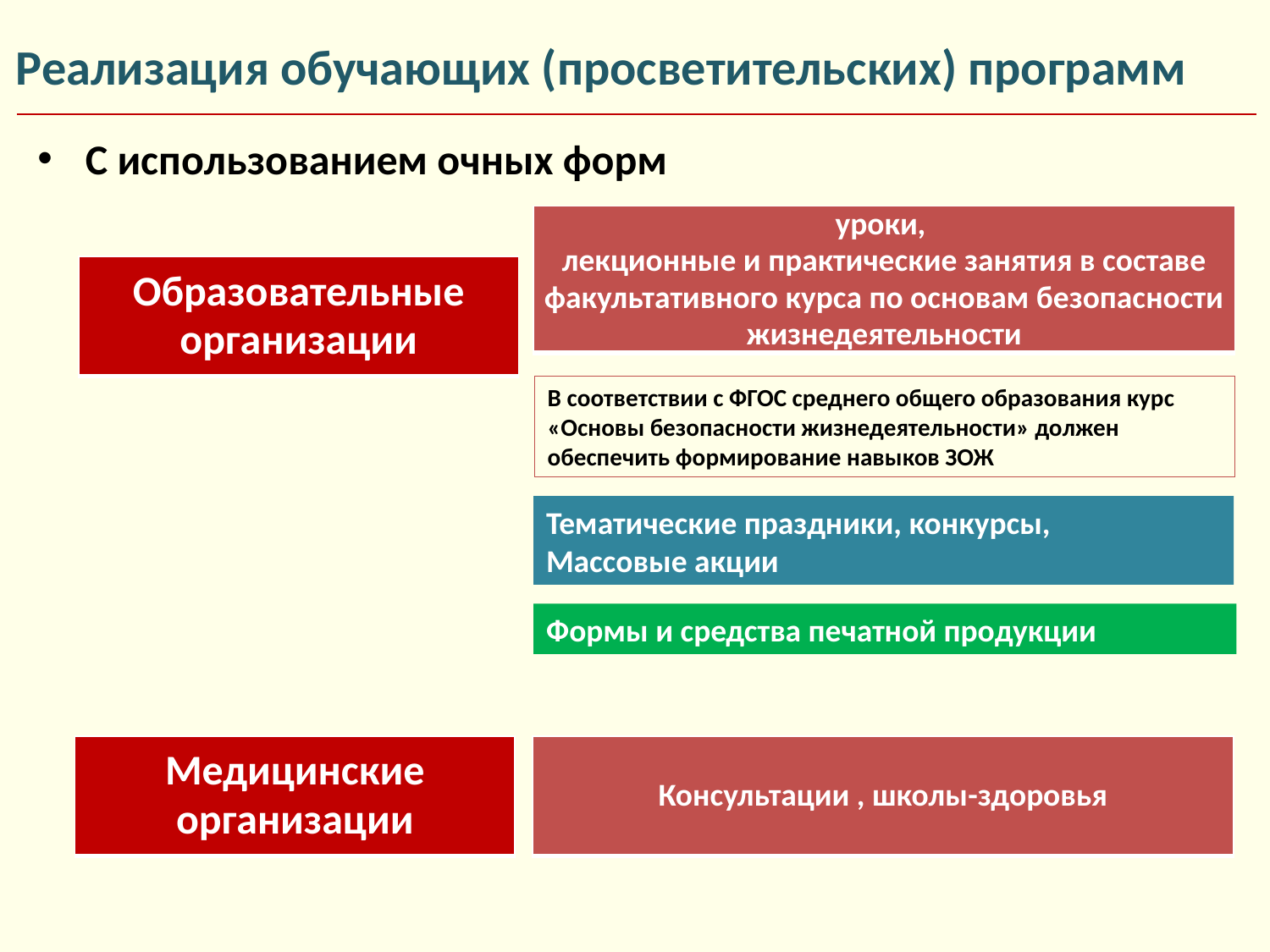

# Реализация обучающих (просветительских) программ
С использованием очных форм
| уроки, лекционные и практические занятия в составе факультативного курса по основам безопасности жизнедеятельности |
| --- |
| Образовательные организации |
| --- |
В соответствии с ФГОС среднего общего образования курс «Основы безопасности жизнедеятельности» должен обеспечить формирование навыков ЗОЖ
Тематические праздники, конкурсы,
Массовые акции
Формы и средства печатной продукции
| Медицинские организации |
| --- |
| Консультации , школы-здоровья |
| --- |